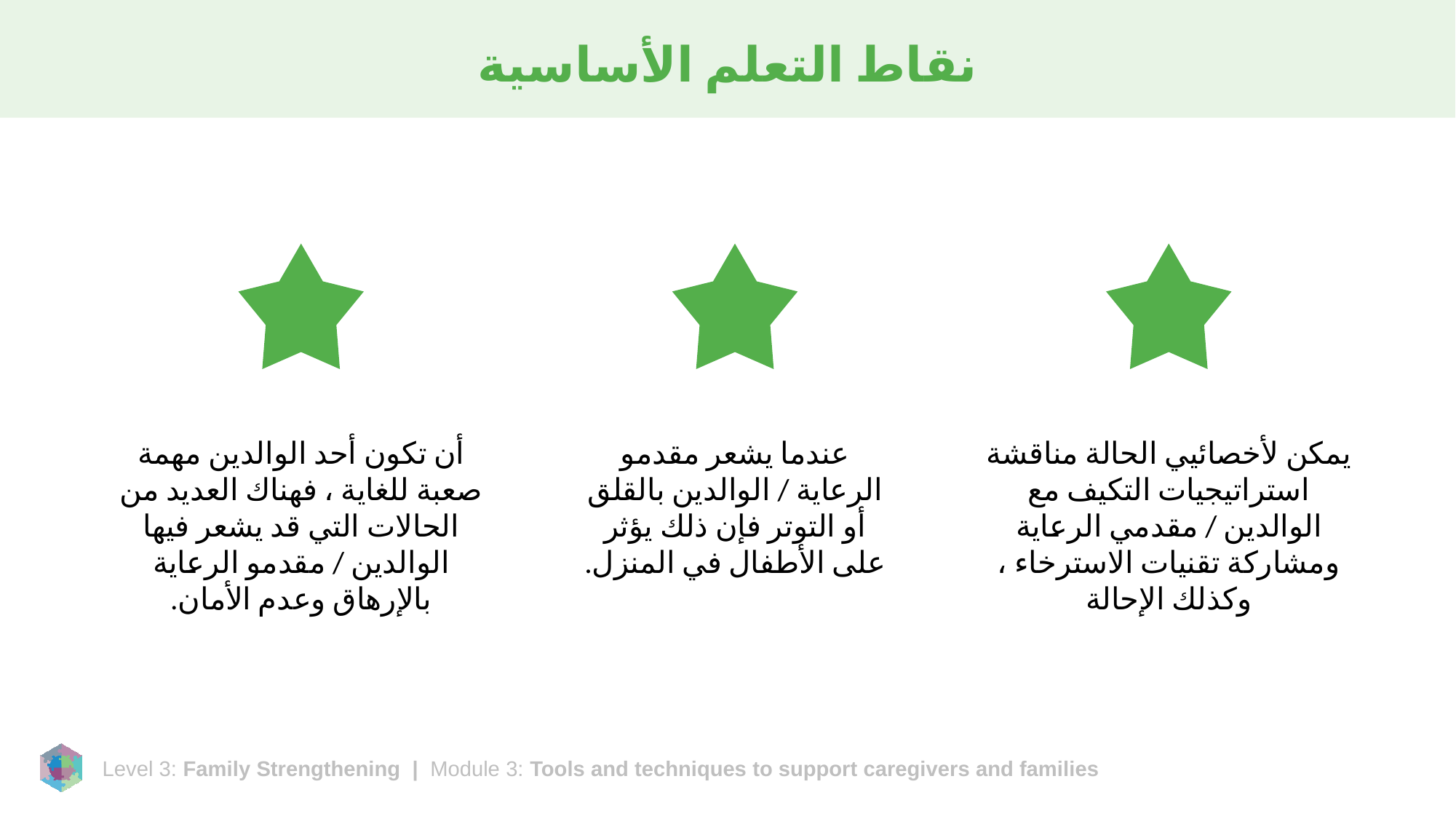

# نقاط التعلم الأساسية

أن تكون أحد الوالدين مهمة صعبة للغاية ، فهناك العديد من الحالات التي قد يشعر فيها الوالدين / مقدمو الرعاية بالإرهاق وعدم الأمان.
عندما يشعر مقدمو الرعاية / الوالدين بالقلق أو التوتر فإن ذلك يؤثر على الأطفال في المنزل.
يمكن لأخصائيي الحالة مناقشة استراتيجيات التكيف مع الوالدين / مقدمي الرعاية ومشاركة تقنيات الاسترخاء ، وكذلك الإحالة